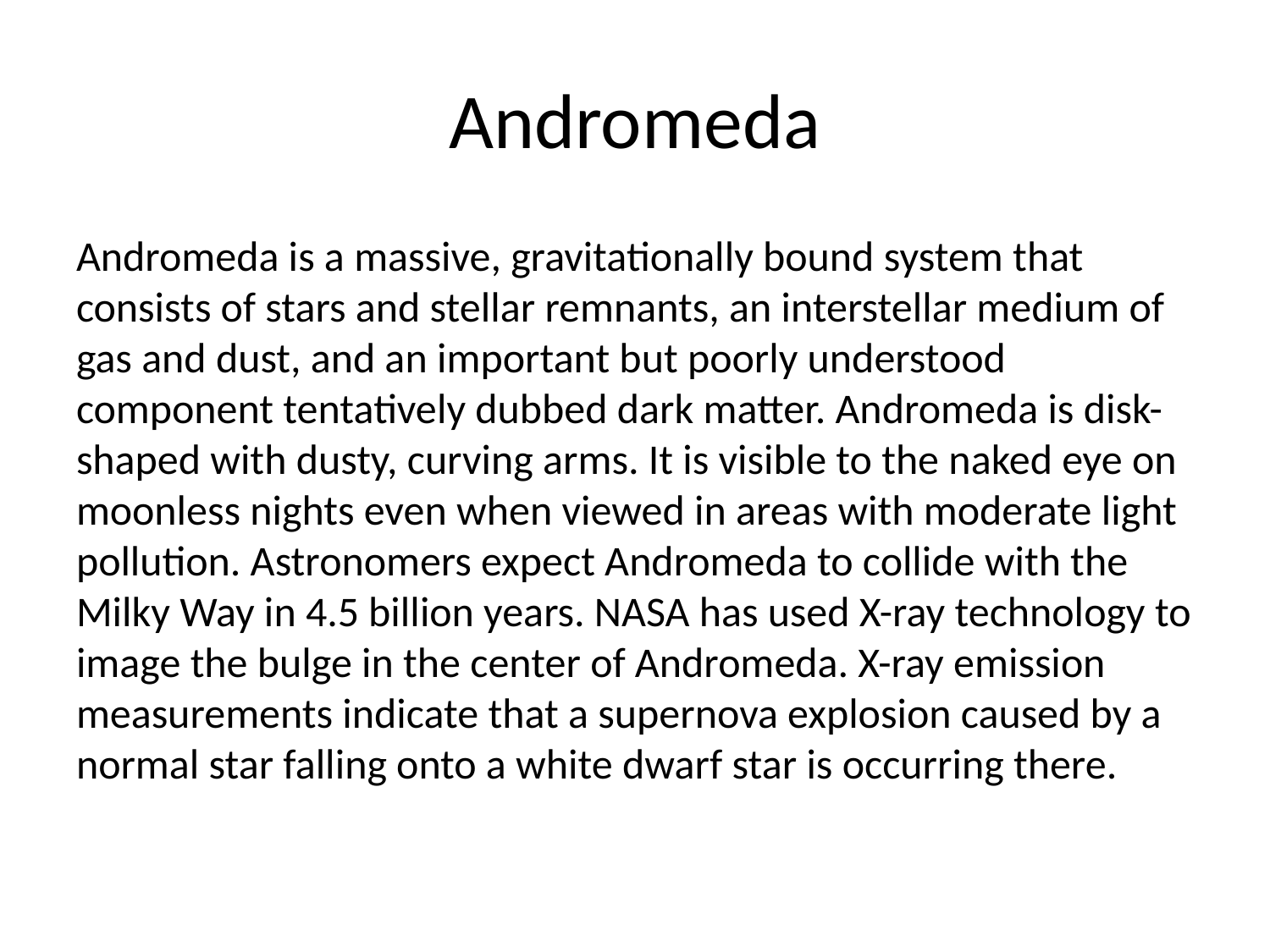

# Andromeda
Andromeda is a massive, gravitationally bound system that consists of stars and stellar remnants, an interstellar medium of gas and dust, and an important but poorly understood component tentatively dubbed dark matter. Andromeda is disk-shaped with dusty, curving arms. It is visible to the naked eye on moonless nights even when viewed in areas with moderate light pollution. Astronomers expect Andromeda to collide with the Milky Way in 4.5 billion years. NASA has used X-ray technology to image the bulge in the center of Andromeda. X-ray emission measurements indicate that a supernova explosion caused by a normal star falling onto a white dwarf star is occurring there.